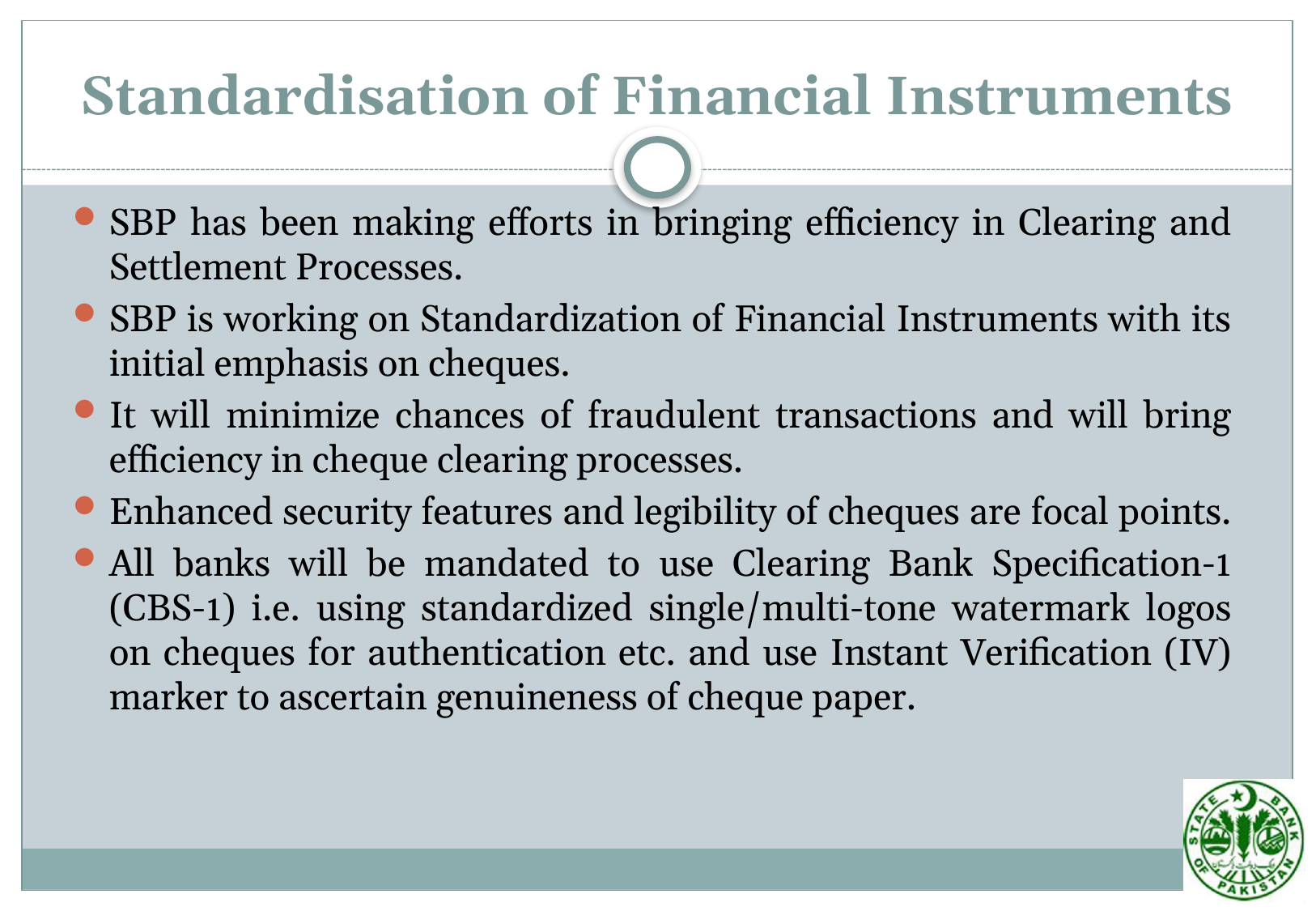

# Standardisation of Financial Instruments
SBP has been making efforts in bringing efficiency in Clearing and Settlement Processes.
SBP is working on Standardization of Financial Instruments with its initial emphasis on cheques.
It will minimize chances of fraudulent transactions and will bring efficiency in cheque clearing processes.
Enhanced security features and legibility of cheques are focal points.
All banks will be mandated to use Clearing Bank Specification-1 (CBS-1) i.e. using standardized single/multi-tone watermark logos on cheques for authentication etc. and use Instant Verification (IV) marker to ascertain genuineness of cheque paper.